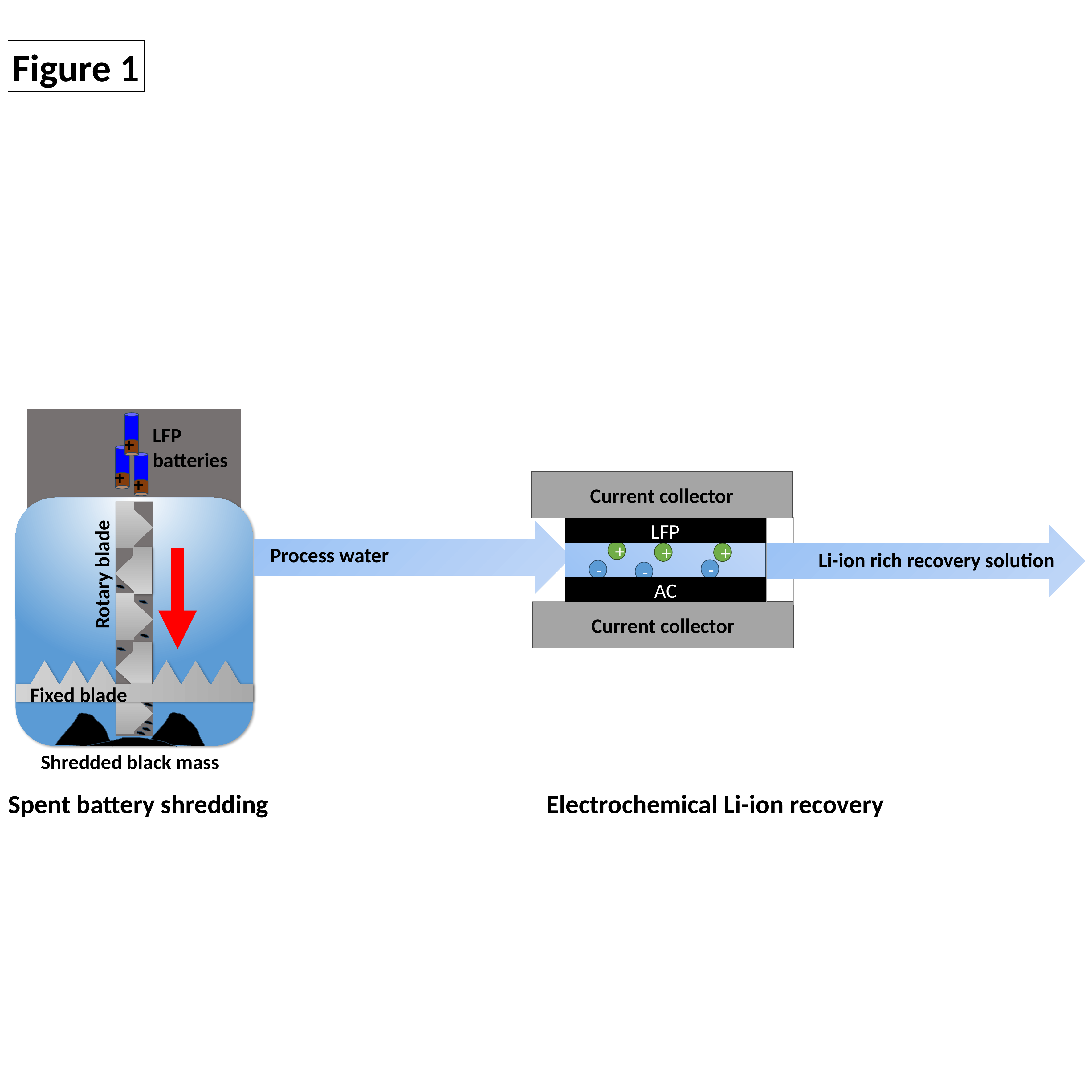

Figure 1

+

+

+

LFP batteries
Current collector

LFP

+

+
+
-
-
-
AC
Current collector

Process water
Rotary blade
Li-ion rich recovery solution
Fixed blade
Shredded black mass
Spent battery shredding
Electrochemical Li-ion recovery